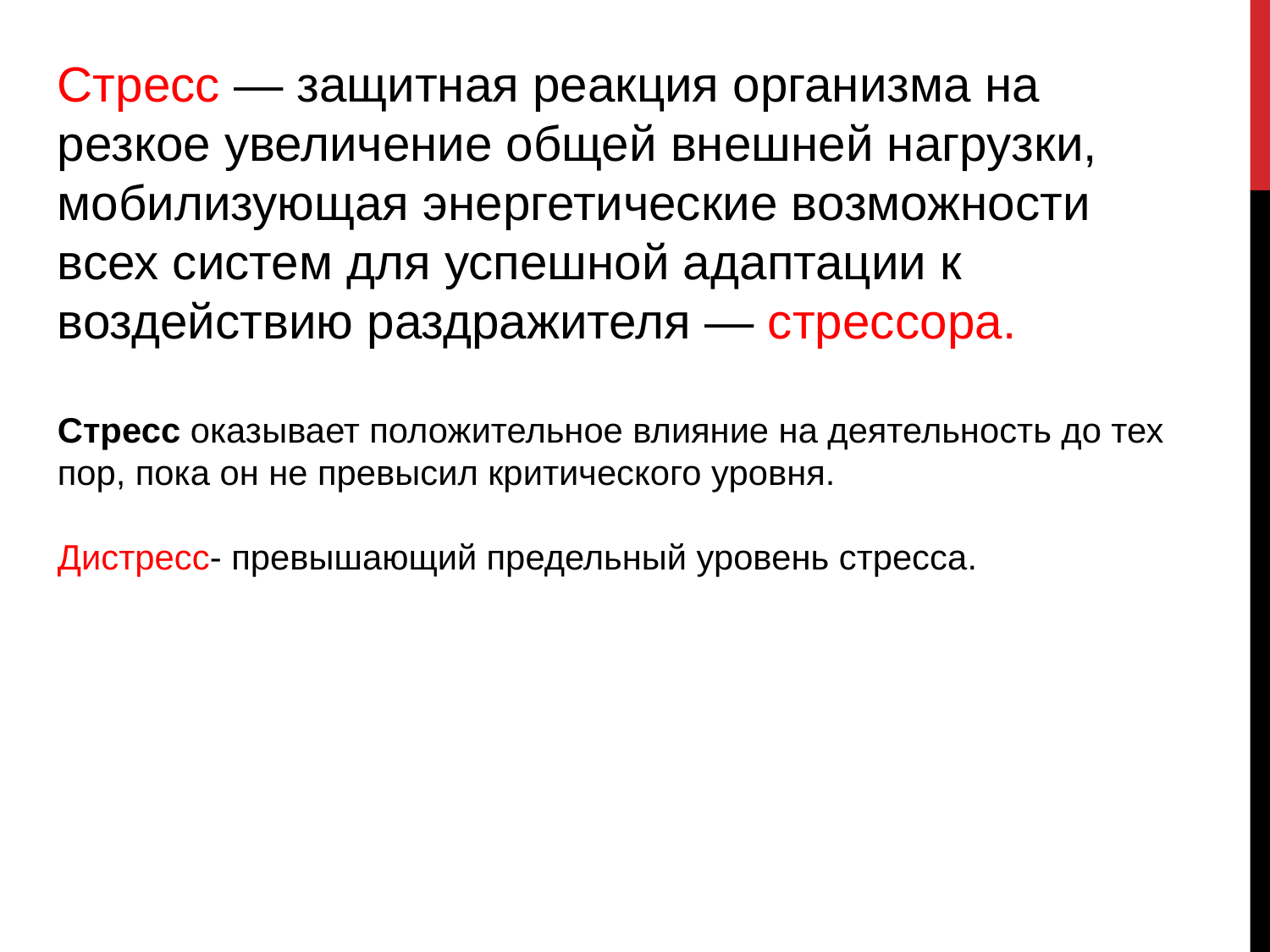

Стресс — защитная реакция организма на резкое увеличение общей внешней нагрузки, мобилизующая энергетические возможности всех систем для успешной адаптации к воздействию раздражителя — стрессора.

Стресс оказывает положительное влияние на деятельность до тех пор, пока он не превысил критического уровня.

Дистресс- превышающий предельный уровень стресса.